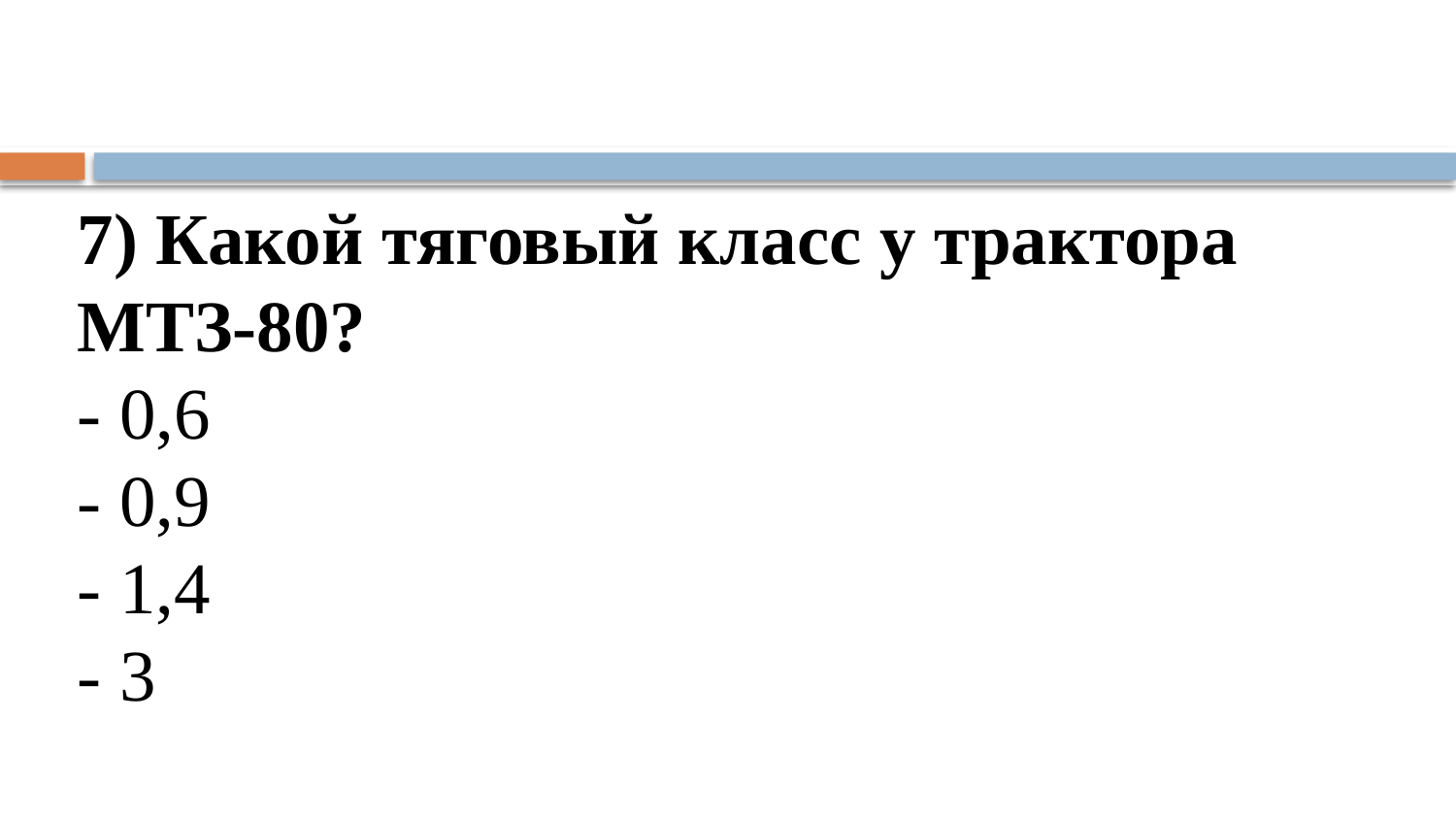

# 7) Какой тяговый класс у трактора МТЗ-80? - 0,6 - 0,9 - 1,4 - 3